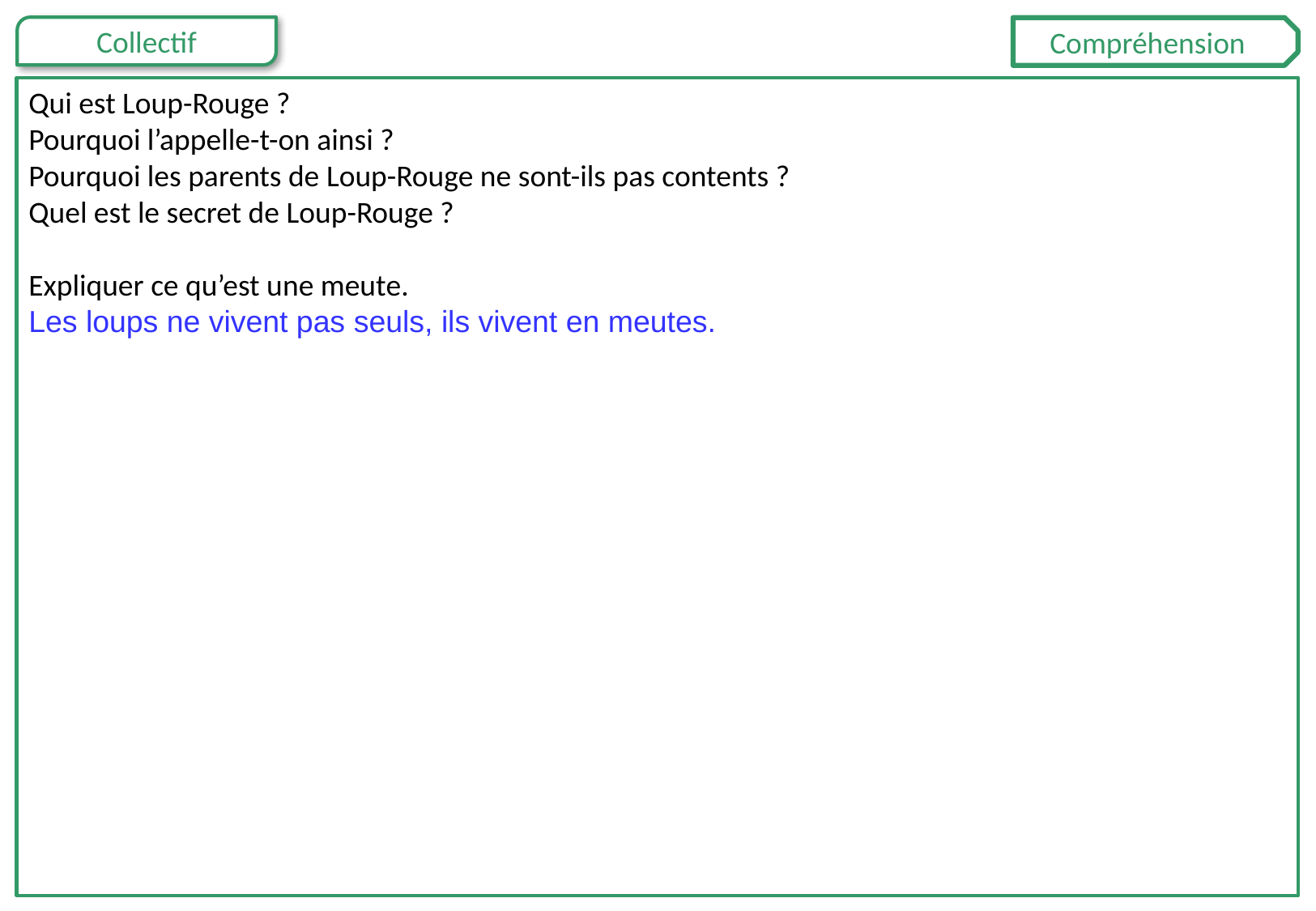

Compréhension
Qui est Loup-Rouge ?
Pourquoi l’appelle-t-on ainsi ?
Pourquoi les parents de Loup-Rouge ne sont-ils pas contents ?
Quel est le secret de Loup-Rouge ?

Expliquer ce qu’est une meute.
Les loups ne vivent pas seuls, ils vivent en meutes.